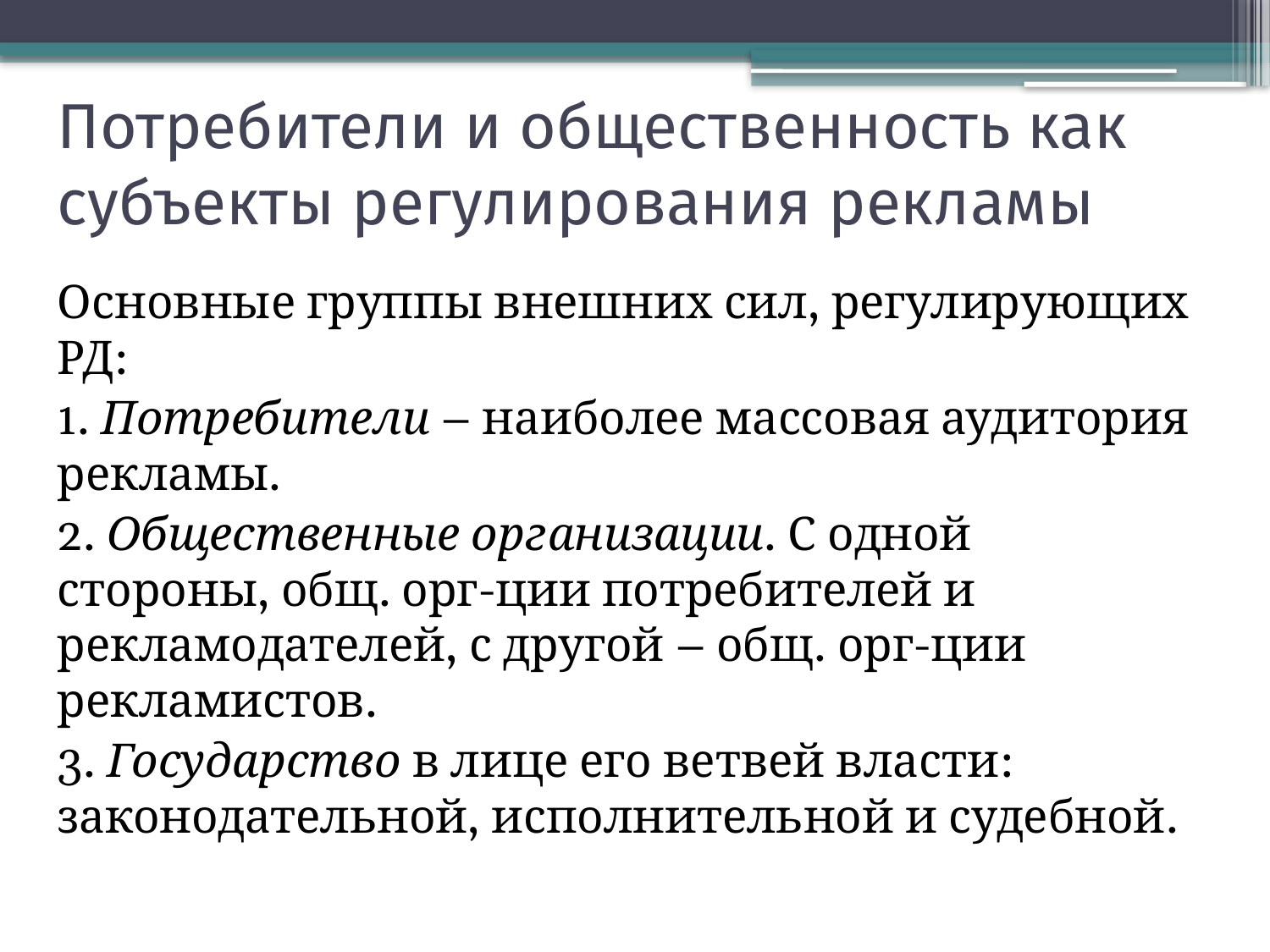

# Потребители и общественность как субъекты регулирования рекламы
Основные группы внешних сил, регулирующих РД:
1. Потребители – наиболее массовая аудитория рекламы.
2. Общественные организации. С одной стороны, общ. орг-ции потребителей и рекламодателей, с другой – общ. орг-ции рекламистов.
3. Государство в лице его ветвей власти: законодательной, исполнительной и судебной.